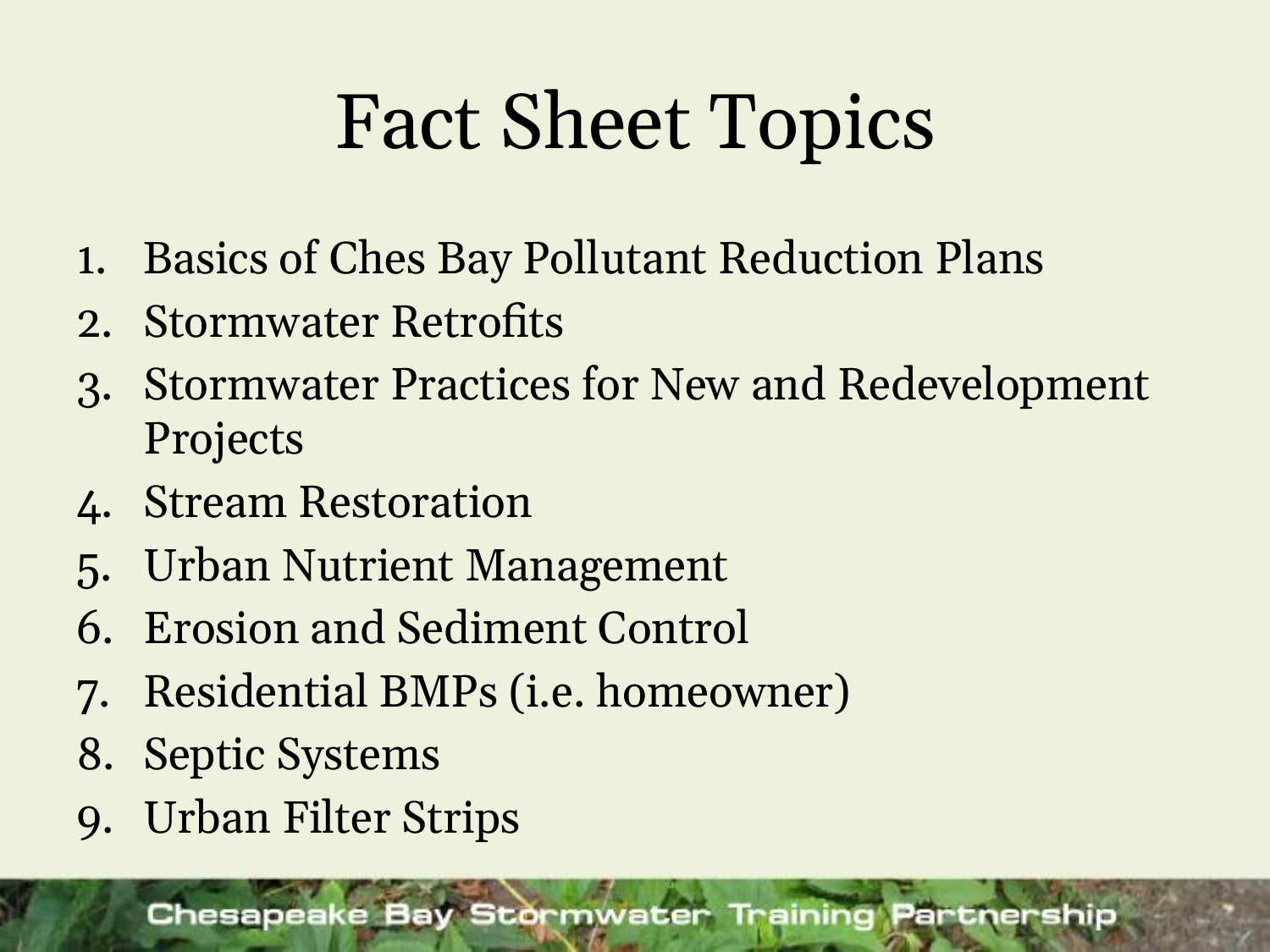

# Fact Sheet Topics
Basics of Ches Bay Pollutant Reduction Plans
Stormwater Retrofits
Stormwater Practices for New and Redevelopment Projects
Stream Restoration
Urban Nutrient Management
Erosion and Sediment Control
Residential BMPs (i.e. homeowner)
Septic Systems
Urban Filter Strips